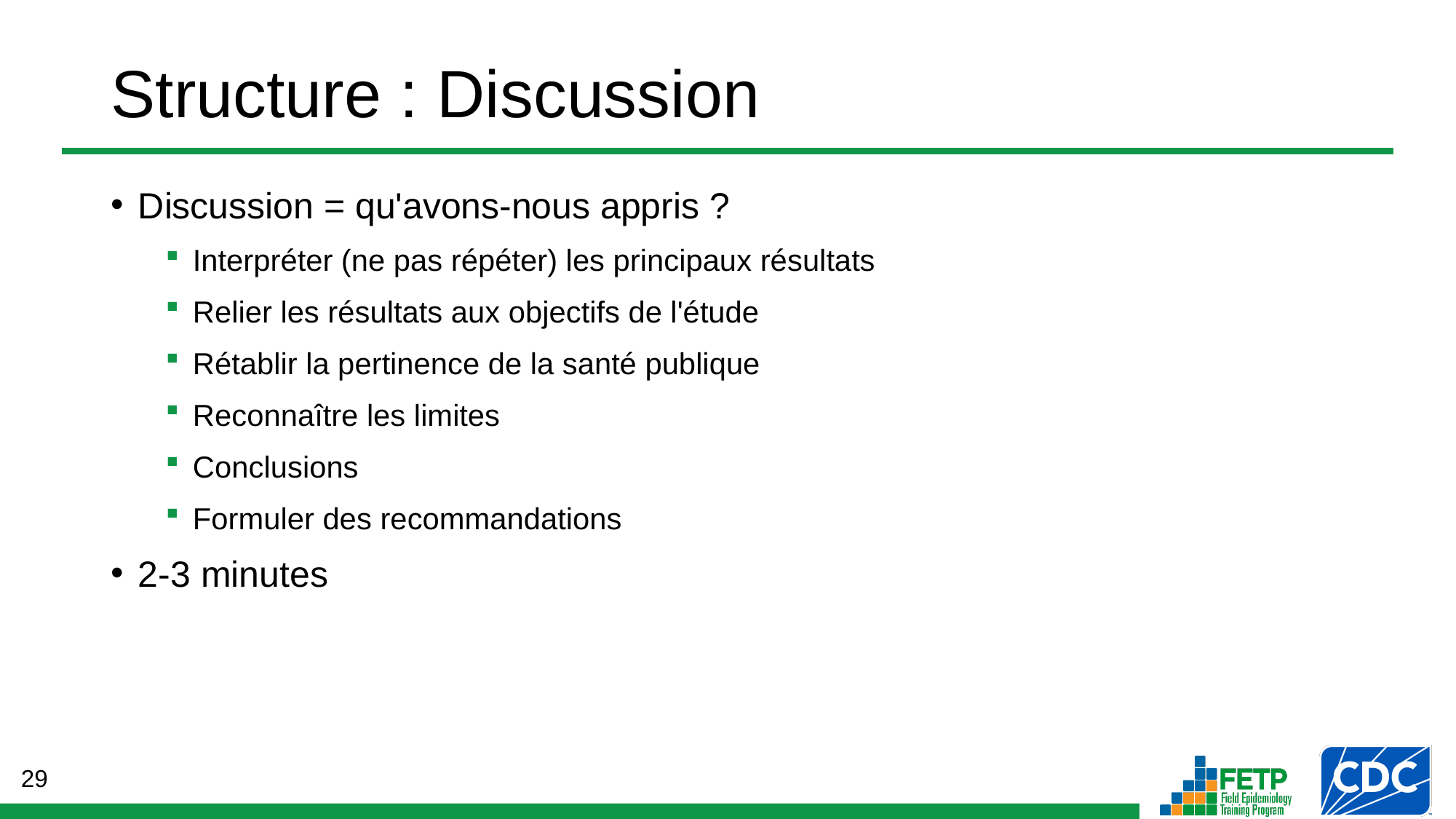

# Structure : Discussion
Discussion = qu'avons-nous appris ?
Interpréter (ne pas répéter) les principaux résultats
Relier les résultats aux objectifs de l'étude
Rétablir la pertinence de la santé publique
Reconnaître les limites
Conclusions
Formuler des recommandations
2-3 minutes